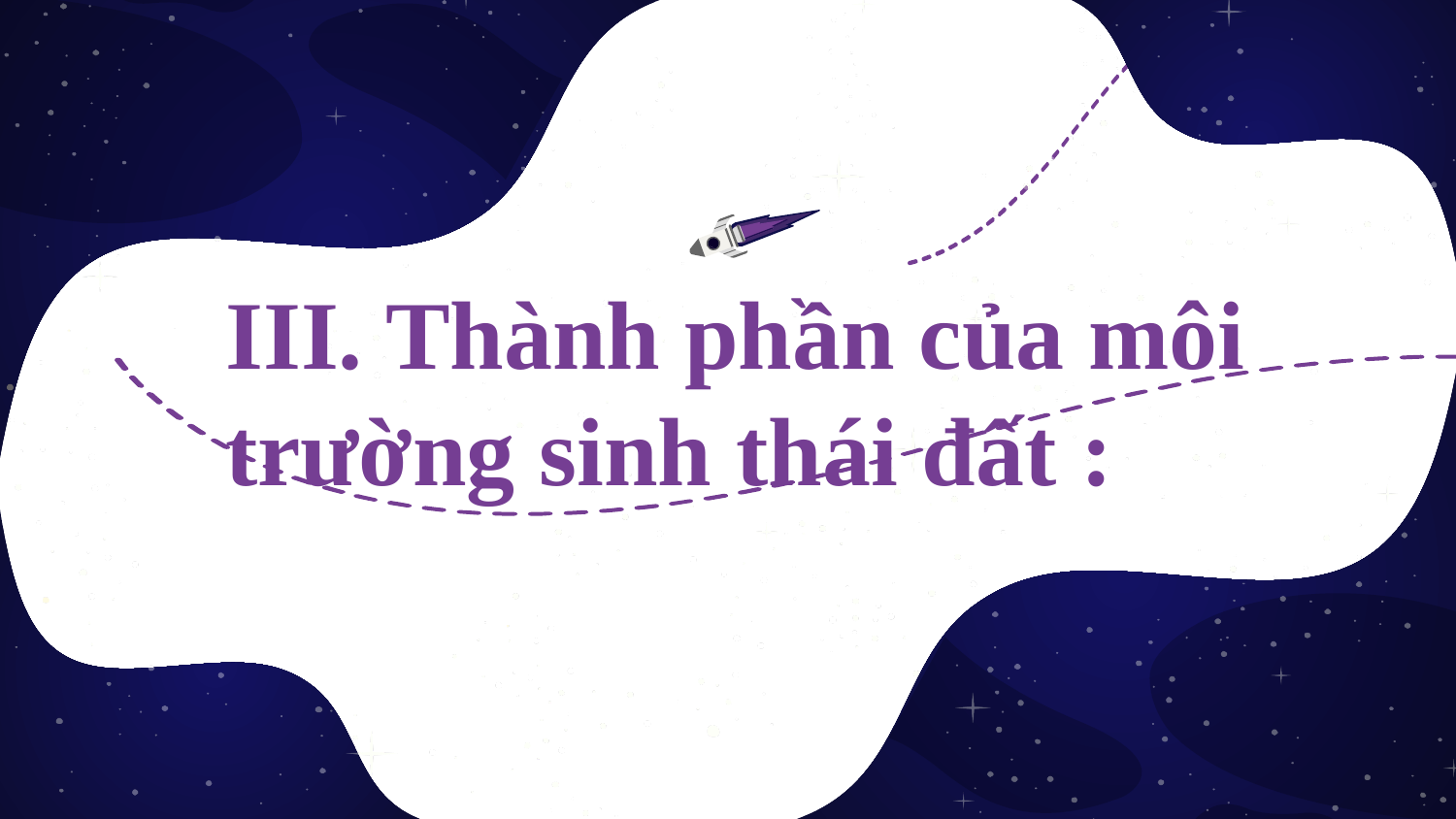

# III. Thành phần của môi trường sinh thái đất :